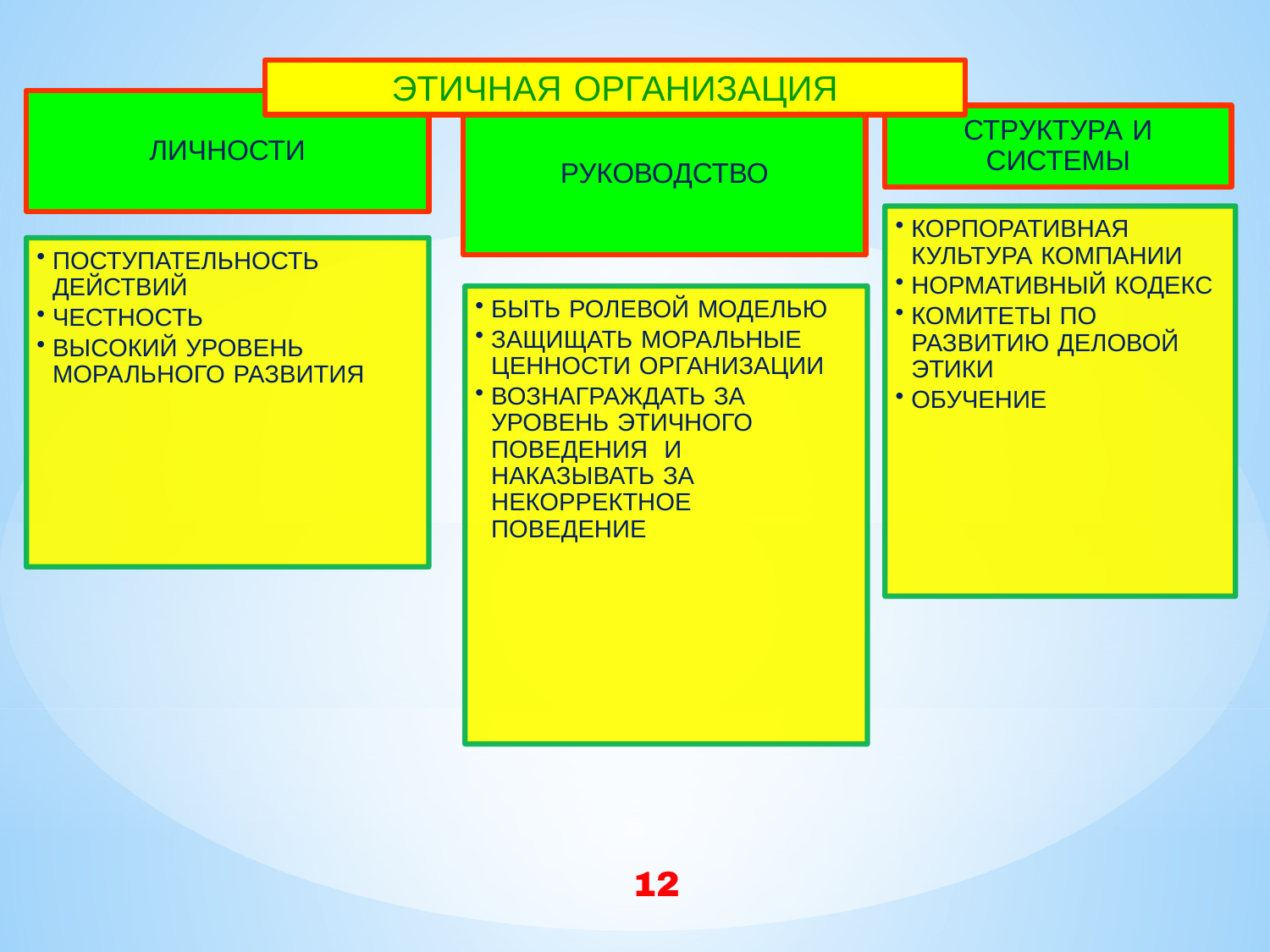

ЛИЧНОСТИ
ПОСТУПАТЕЛЬНОСТЬ ДЕЙСТВИЙ
ЧЕСТНОСТЬ
ВЫСОКИЙ УРОВЕНЬ МОРАЛЬНОГО РАЗВИТИЯ
РУКОВОДСТВО
БЫТЬ РОЛЕВОЙ МОДЕЛЬЮ
ЗАЩИЩАТЬ МОРАЛЬНЫЕ ЦЕННОСТИ ОРГАНИЗАЦИИ
ВОЗНАГРАЖДАТЬ ЗА УРОВЕНЬ ЭТИЧНОГО ПОВЕДЕНИЯ  И НАКАЗЫВАТЬ ЗА НЕКОРРЕКТНОЕ ПОВЕДЕНИЕ
СТРУКТУРА И СИСТЕМЫ
КОРПОРАТИВНАЯ КУЛЬТУРА КОМПАНИИ
НОРМАТИВНЫЙ КОДЕКС
КОМИТЕТЫ ПО РАЗВИТИЮ ДЕЛОВОЙ ЭТИКИ
ОБУЧЕНИЕ
ЭТИЧНАЯ ОРГАНИЗАЦИЯ

12